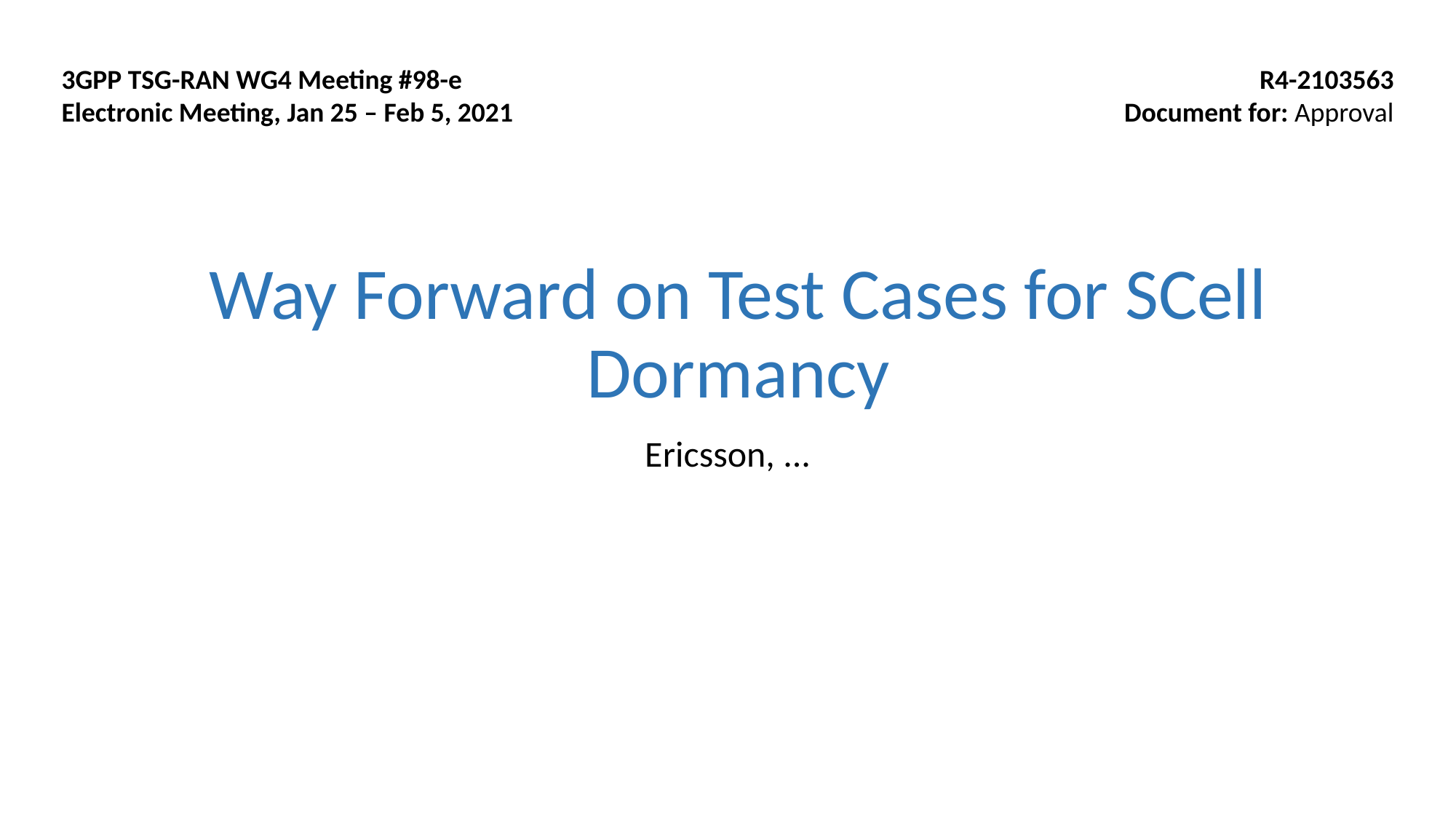

3GPP TSG-RAN WG4 Meeting #98-e
Electronic Meeting, Jan 25 – Feb 5, 2021
R4-2103563
Document for: Approval
# Way Forward on Test Cases for SCell Dormancy
Ericsson, ...